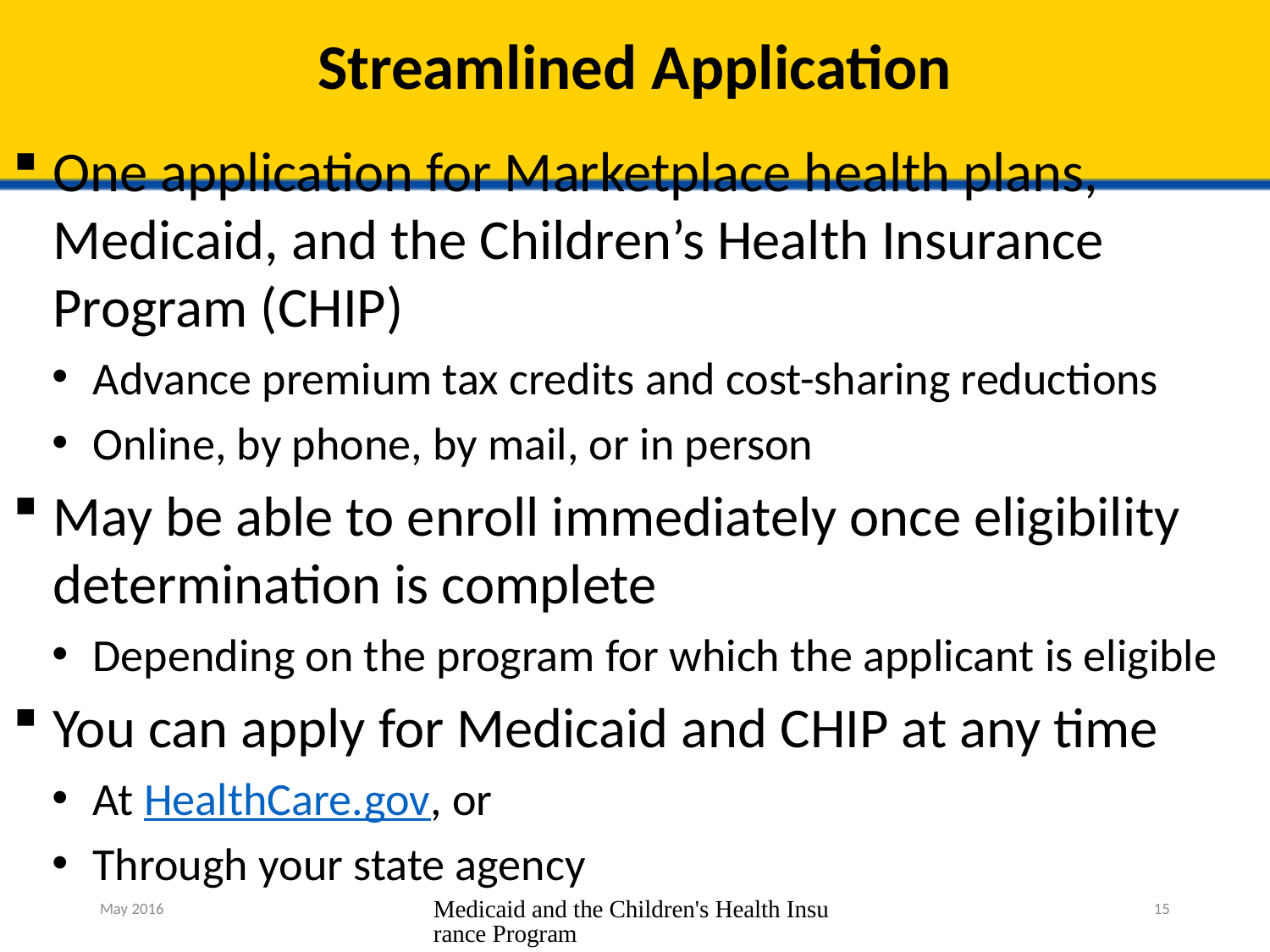

# Streamlined Application
One application for Marketplace health plans, Medicaid, and the Children’s Health Insurance Program (CHIP)
Advance premium tax credits and cost-sharing reductions
Online, by phone, by mail, or in person
May be able to enroll immediately once eligibility determination is complete
Depending on the program for which the applicant is eligible
You can apply for Medicaid and CHIP at any time
At HealthCare.gov, or
Through your state agency

May 2016
Medicaid and the Children's Health Insurance Program
15